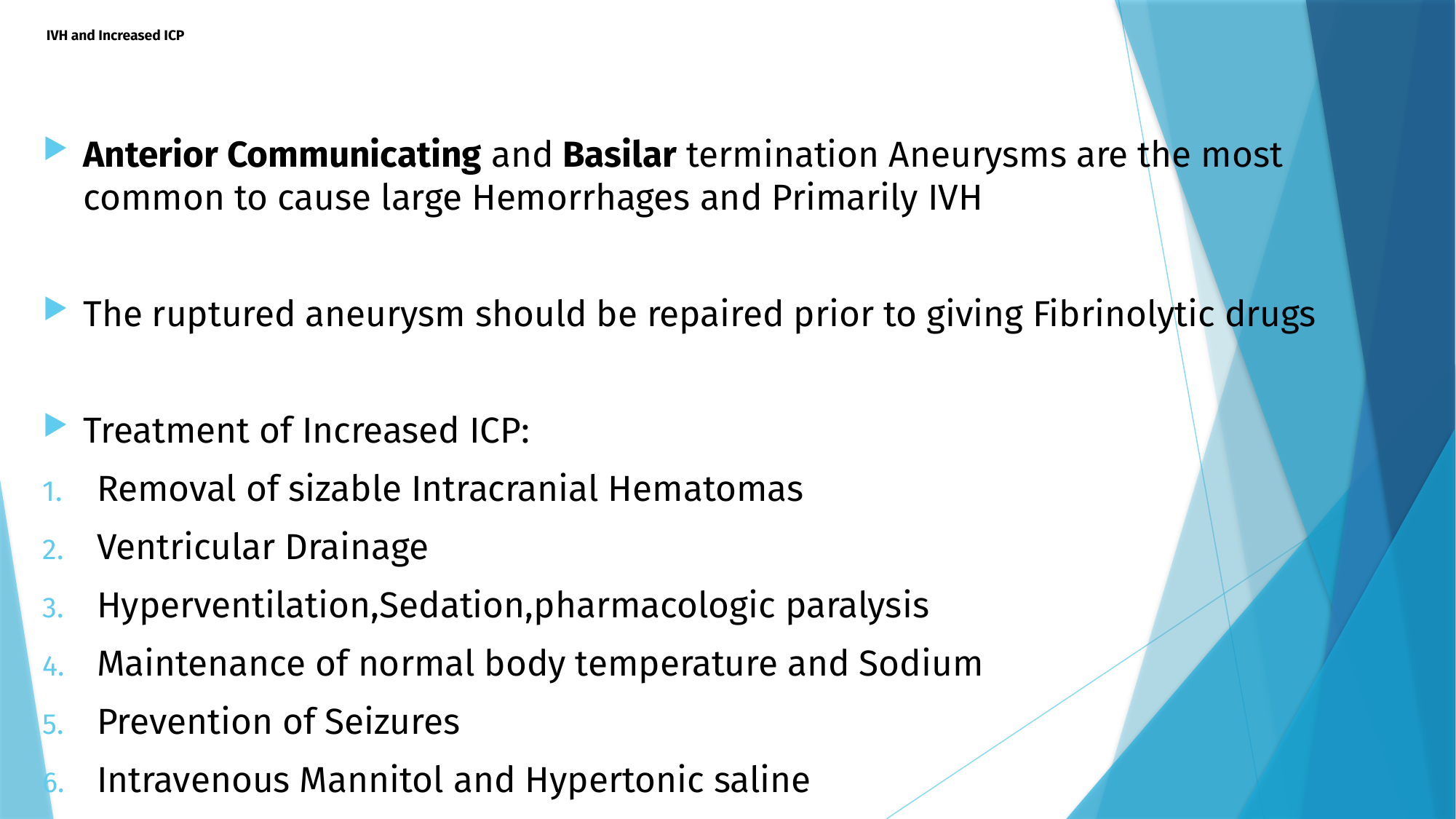

# IVH and Increased ICP
Anterior Communicating and Basilar termination Aneurysms are the most common to cause large Hemorrhages and Primarily IVH

The ruptured aneurysm should be repaired prior to giving Fibrinolytic drugs

Treatment of Increased ICP:
Removal of sizable Intracranial Hematomas
Ventricular Drainage
Hyperventilation,Sedation,pharmacologic paralysis
Maintenance of normal body temperature and Sodium
Prevention of Seizures
Intravenous Mannitol and Hypertonic saline